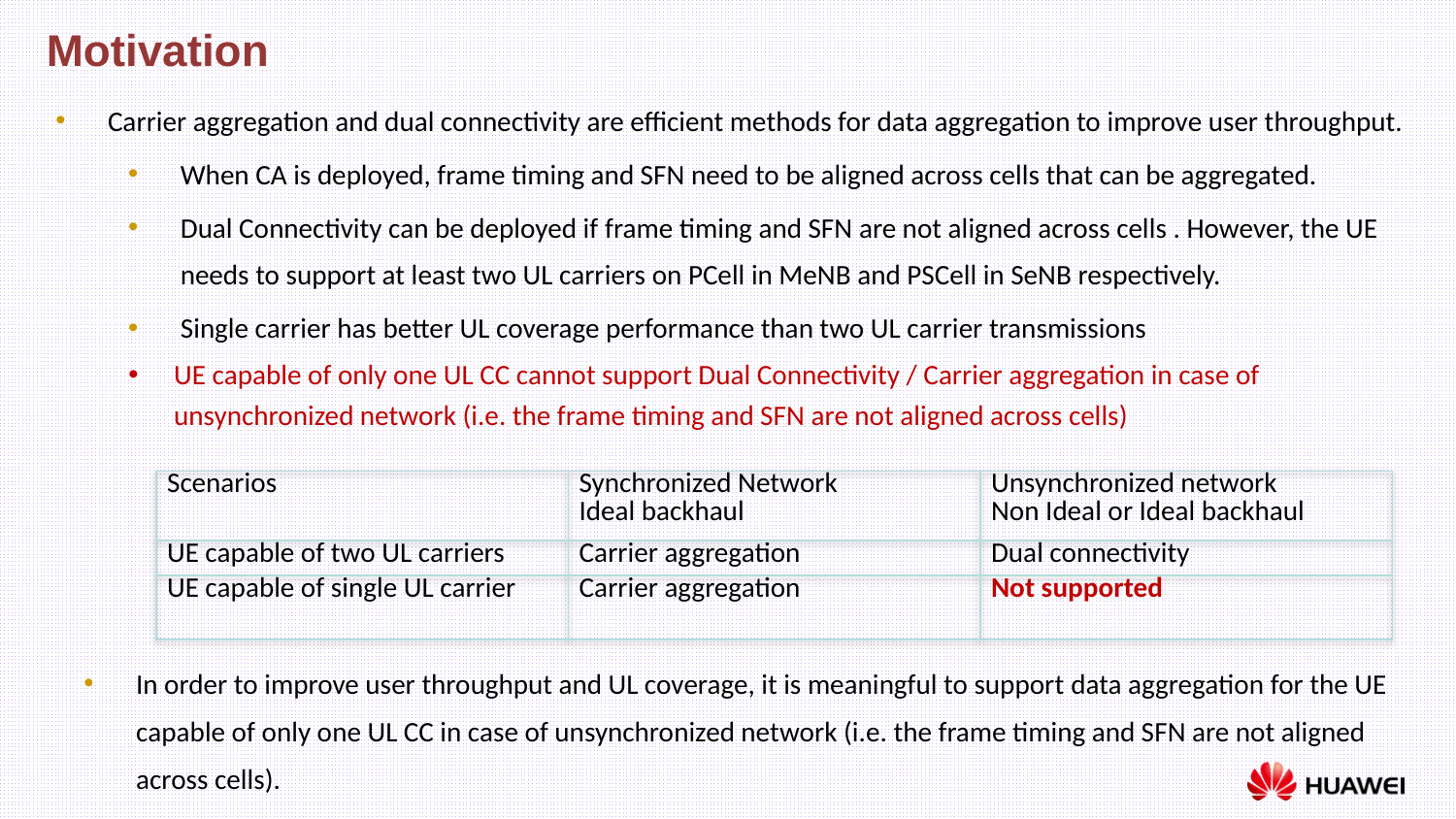

Motivation
Carrier aggregation and dual connectivity are efficient methods for data aggregation to improve user throughput.
When CA is deployed, frame timing and SFN need to be aligned across cells that can be aggregated.
Dual Connectivity can be deployed if frame timing and SFN are not aligned across cells . However, the UE needs to support at least two UL carriers on PCell in MeNB and PSCell in SeNB respectively.
Single carrier has better UL coverage performance than two UL carrier transmissions
UE capable of only one UL CC cannot support Dual Connectivity / Carrier aggregation in case of unsynchronized network (i.e. the frame timing and SFN are not aligned across cells)

| Scenarios | Synchronized Network Ideal backhaul | Unsynchronized network Non Ideal or Ideal backhaul |
| --- | --- | --- |
| UE capable of two UL carriers | Carrier aggregation | Dual connectivity |
| UE capable of single UL carrier | Carrier aggregation | Not supported |
In order to improve user throughput and UL coverage, it is meaningful to support data aggregation for the UE capable of only one UL CC in case of unsynchronized network (i.e. the frame timing and SFN are not aligned across cells).